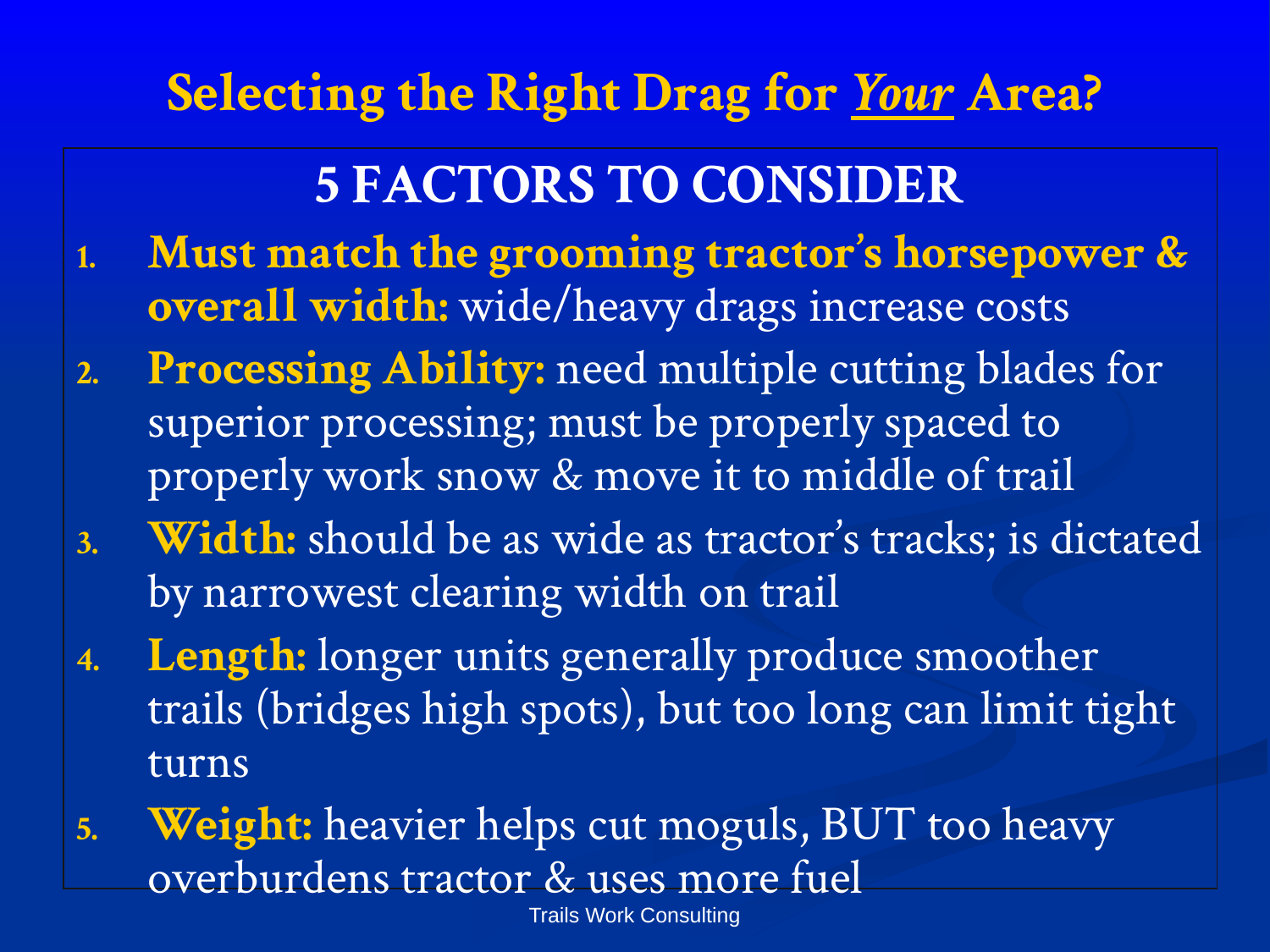

# Selecting the Right Drag for Your Area?
5 FACTORS TO CONSIDER
Must match the grooming tractor’s horsepower & overall width: wide/heavy drags increase costs
Processing Ability: need multiple cutting blades for superior processing; must be properly spaced to properly work snow & move it to middle of trail
Width: should be as wide as tractor’s tracks; is dictated by narrowest clearing width on trail
Length: longer units generally produce smoother trails (bridges high spots), but too long can limit tight turns
Weight: heavier helps cut moguls, BUT too heavy overburdens tractor & uses more fuel
Trails Work Consulting